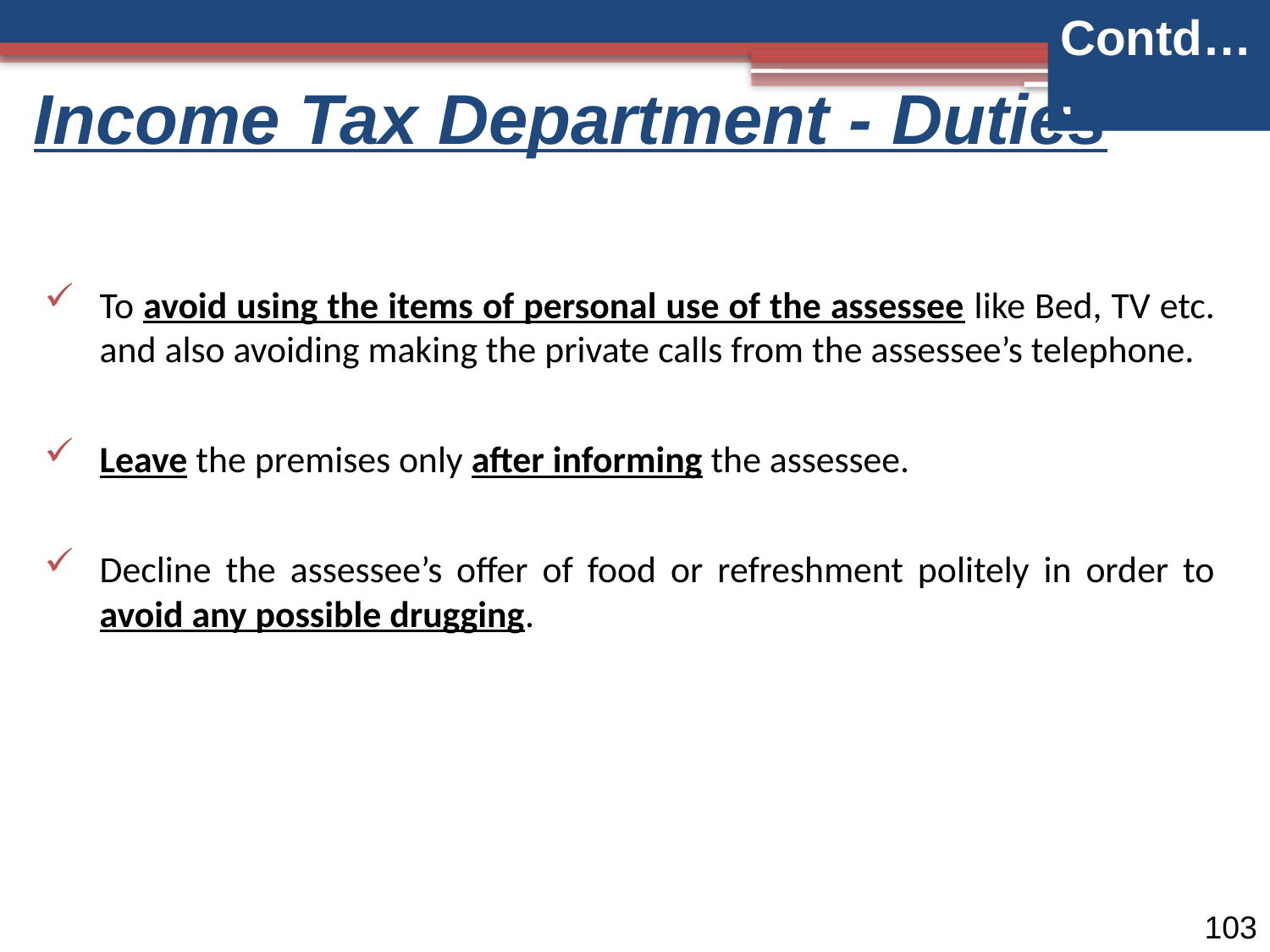

Contd….
# Income Tax Department - Duties
To avoid using the items of personal use of the assessee like Bed, TV etc. and also avoiding making the private calls from the assessee’s telephone.

Leave the premises only after informing the assessee.

Decline the assessee’s offer of food or refreshment politely in order to avoid any possible drugging.
103